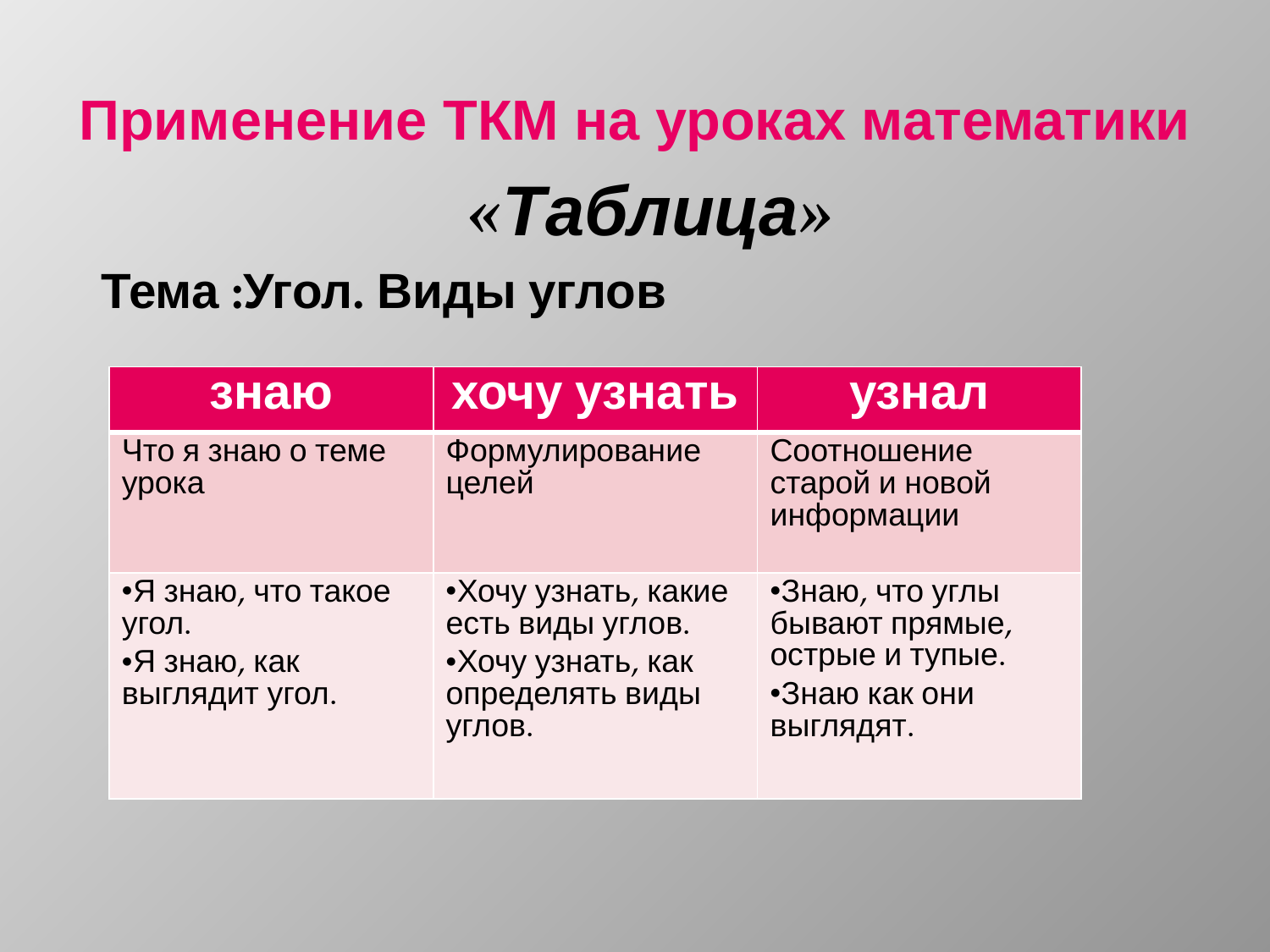

# Применение ТКМ на уроках математики
«Таблица»
Тема :Угол. Виды углов

| знаю | хочу узнать | узнал |
| --- | --- | --- |
| Что я знаю о теме урока | Формулирование целей | Соотношение старой и новой информации |
| Я знаю, что такое угол. Я знаю, как выглядит угол. | Хочу узнать, какие есть виды углов. Хочу узнать, как определять виды углов. | Знаю, что углы бывают прямые, острые и тупые. Знаю как они выглядят. |